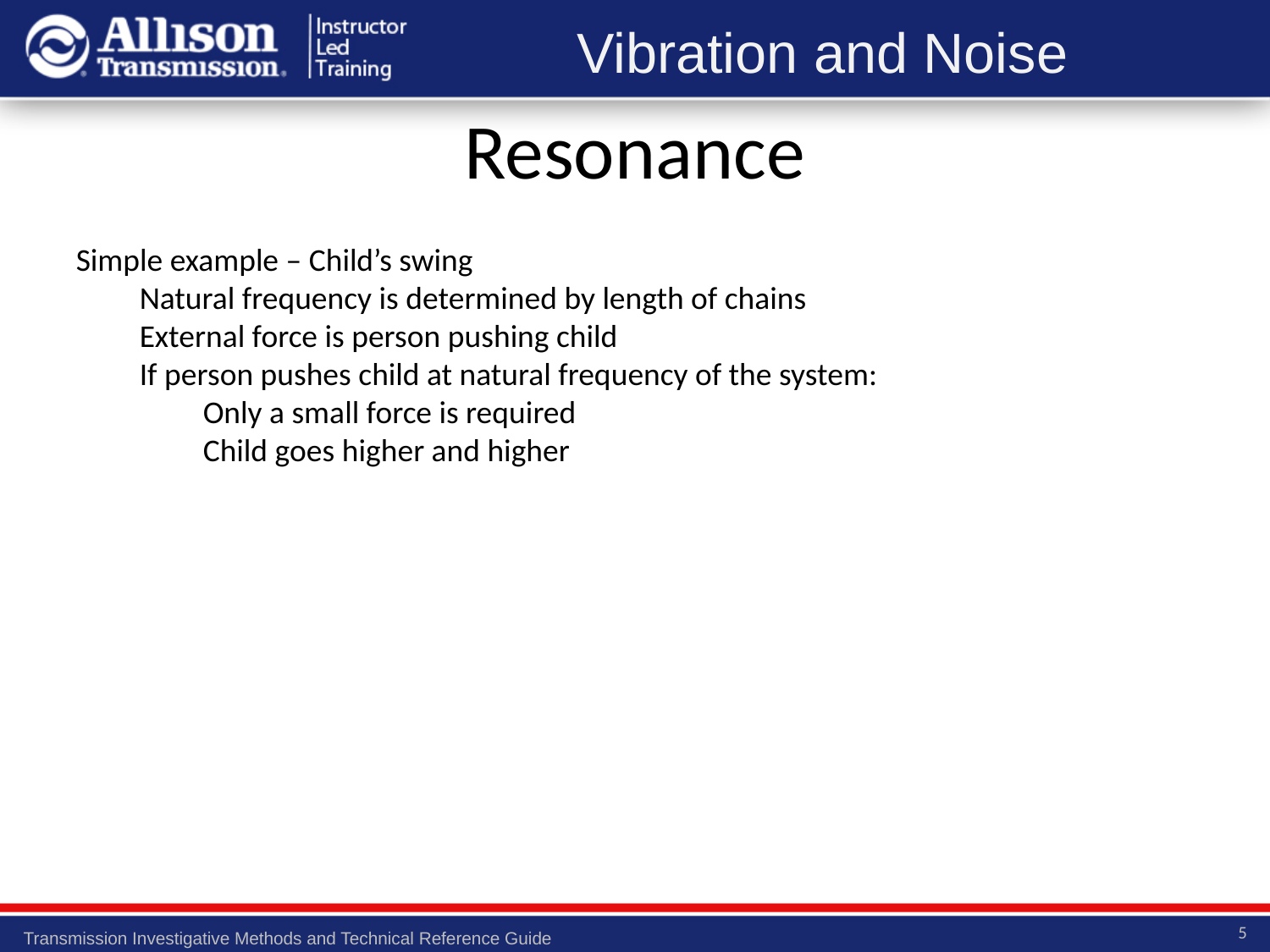

Resonance
Simple example – Child’s swing
Natural frequency is determined by length of chains
External force is person pushing child
If person pushes child at natural frequency of the system:
Only a small force is required
Child goes higher and higher

5